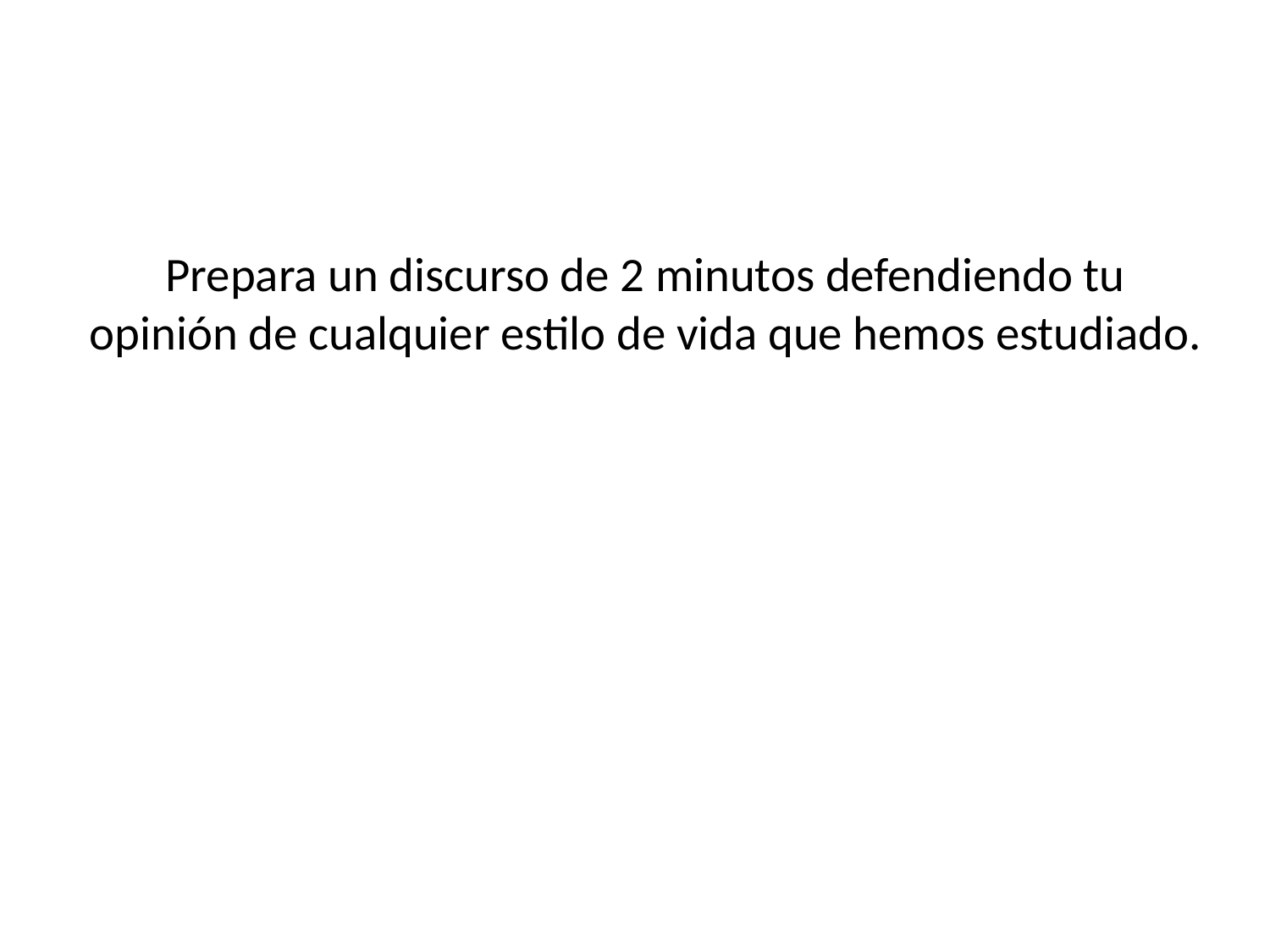

# Prepara un discurso de 2 minutos defendiendo tu opinión de cualquier estilo de vida que hemos estudiado.